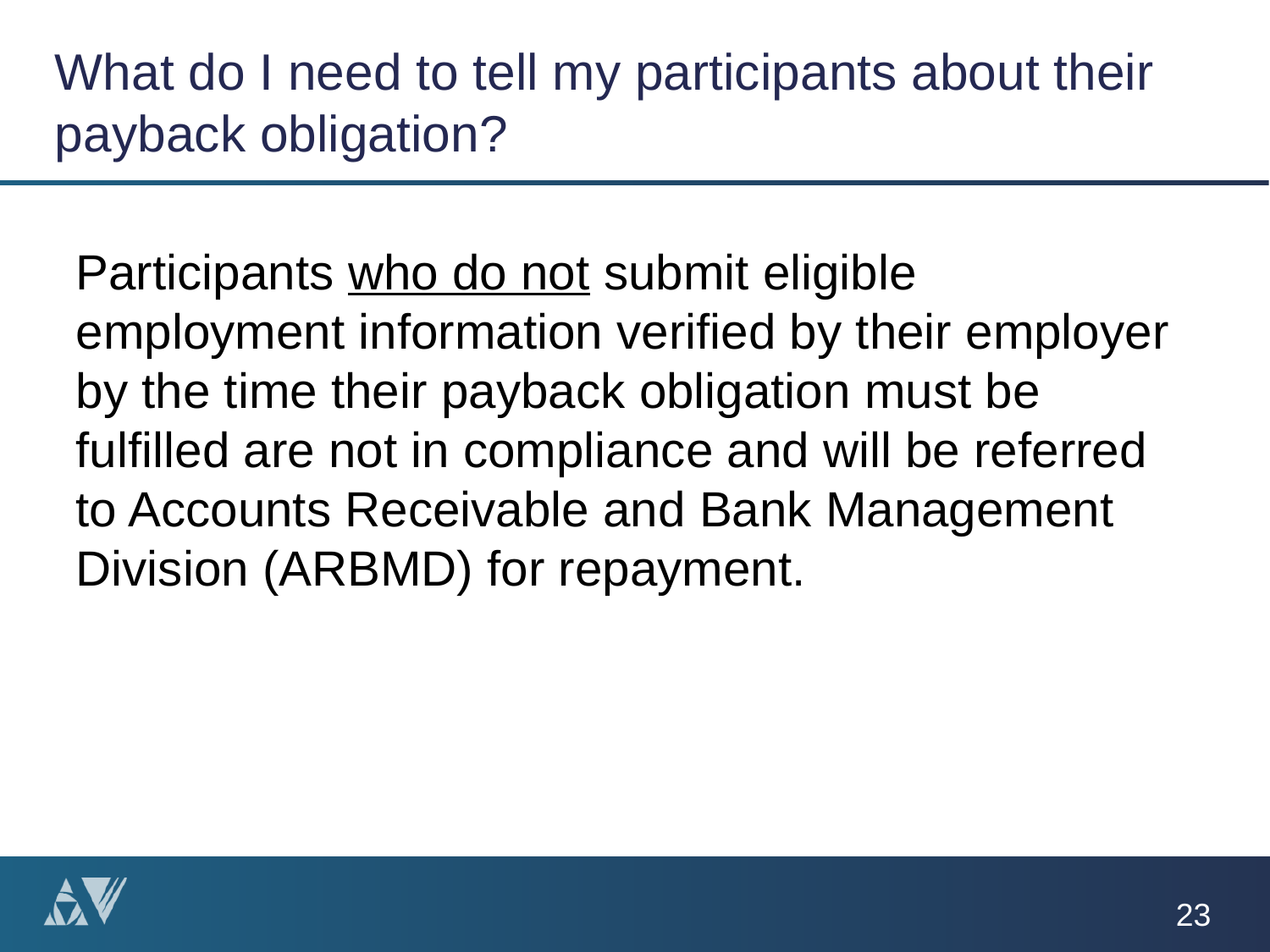

# What do I need to tell my participants about their payback obligation?
Participants who do not submit eligible employment information verified by their employer by the time their payback obligation must be fulfilled are not in compliance and will be referred to Accounts Receivable and Bank Management Division (ARBMD) for repayment.
23